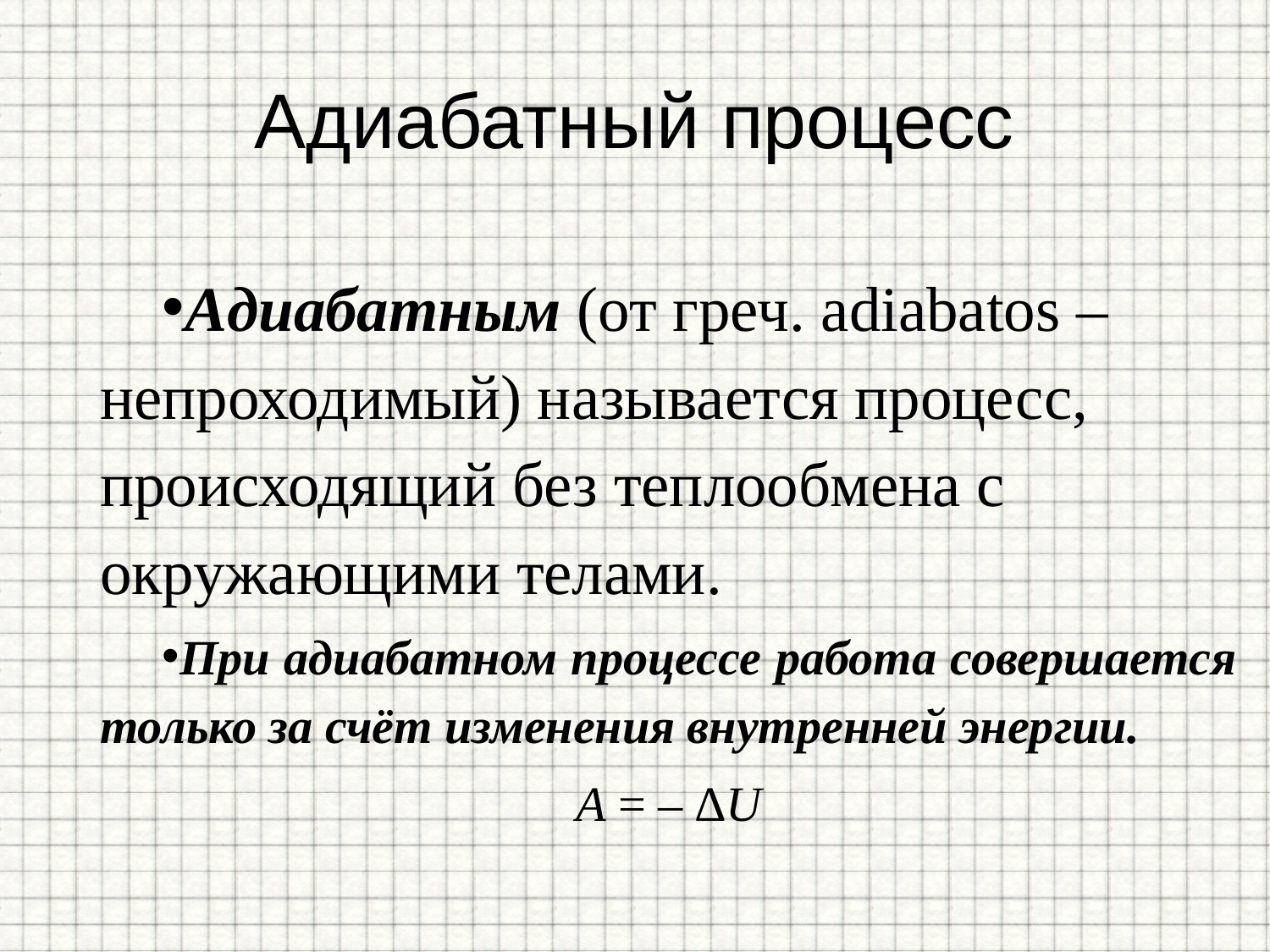

# Адиабатный процесс

Адиабатным (от греч. adiabatos – непроходимый) называется процесс, происходящий без теплообмена с окружающими телами.
При адиабатном процессе работа совершается только за счёт изменения внутренней энергии.
A = – ∆U